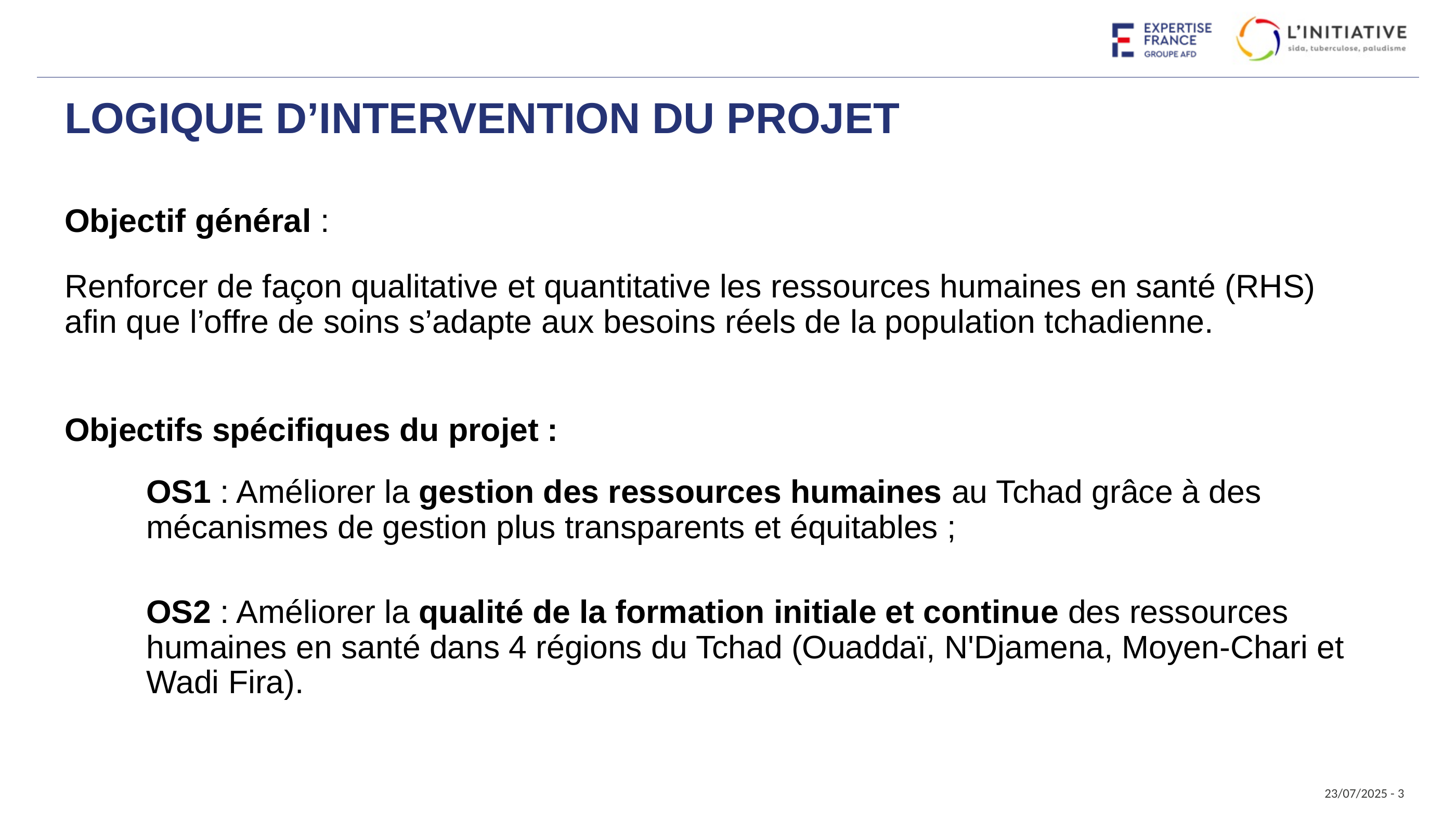

Logique d’intervention du projet

Objectif général :
Renforcer de façon qualitative et quantitative les ressources humaines en santé (RHS) afin que l’offre de soins s’adapte aux besoins réels de la population tchadienne.
Objectifs spécifiques du projet :
OS1 : Améliorer la gestion des ressources humaines au Tchad grâce à des mécanismes de gestion plus transparents et équitables ;

OS2 : Améliorer la qualité de la formation initiale et continue des ressources humaines en santé dans 4 régions du Tchad (Ouaddaï, N'Djamena, Moyen-Chari et Wadi Fira).
23/07/2025 - 3